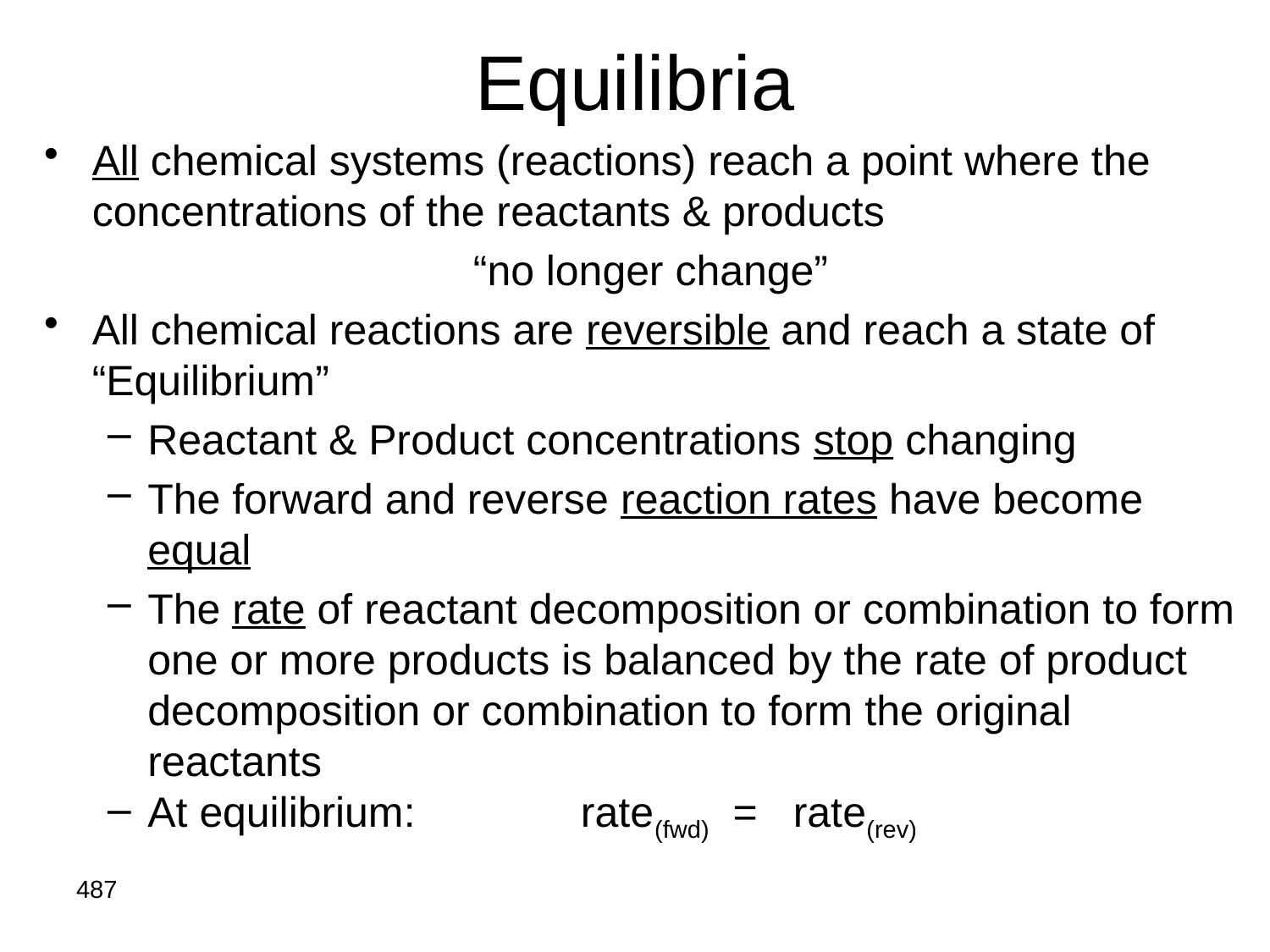

# Equilibria
All chemical systems (reactions) reach a point where the concentrations of the reactants & products
“no longer change”
All chemical reactions are reversible and reach a state of “Equilibrium”
Reactant & Product concentrations stop changing
The forward and reverse reaction rates have become equal
The rate of reactant decomposition or combination to form one or more products is balanced by the rate of product decomposition or combination to form the original reactants
At equilibrium:              rate(fwd)  =   rate(rev)

487